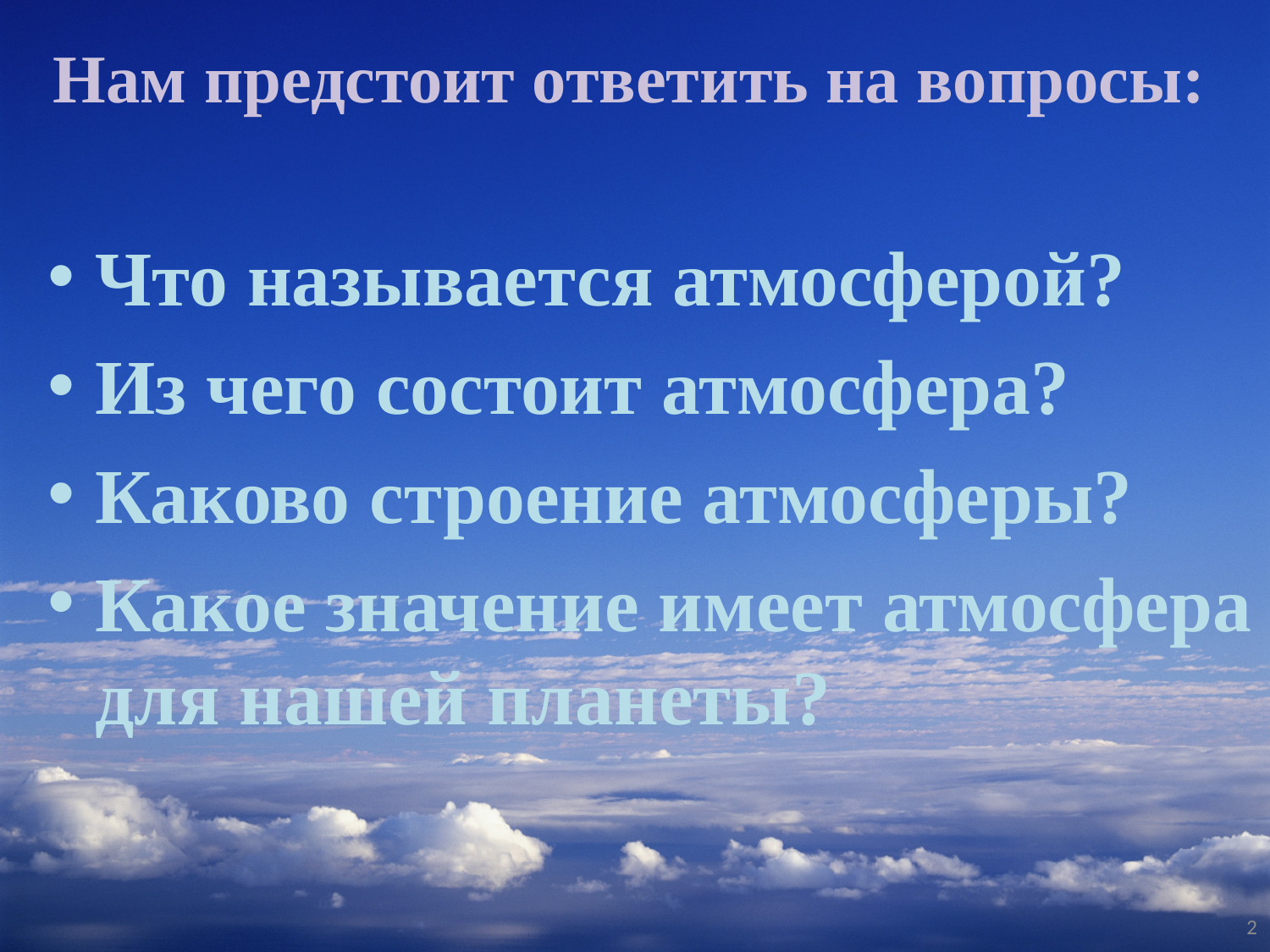

# Нам предстоит ответить на вопросы:
Что называется атмосферой?
Из чего состоит атмосфера?
Каково строение атмосферы?
Какое значение имеет атмосфера для нашей планеты?
2